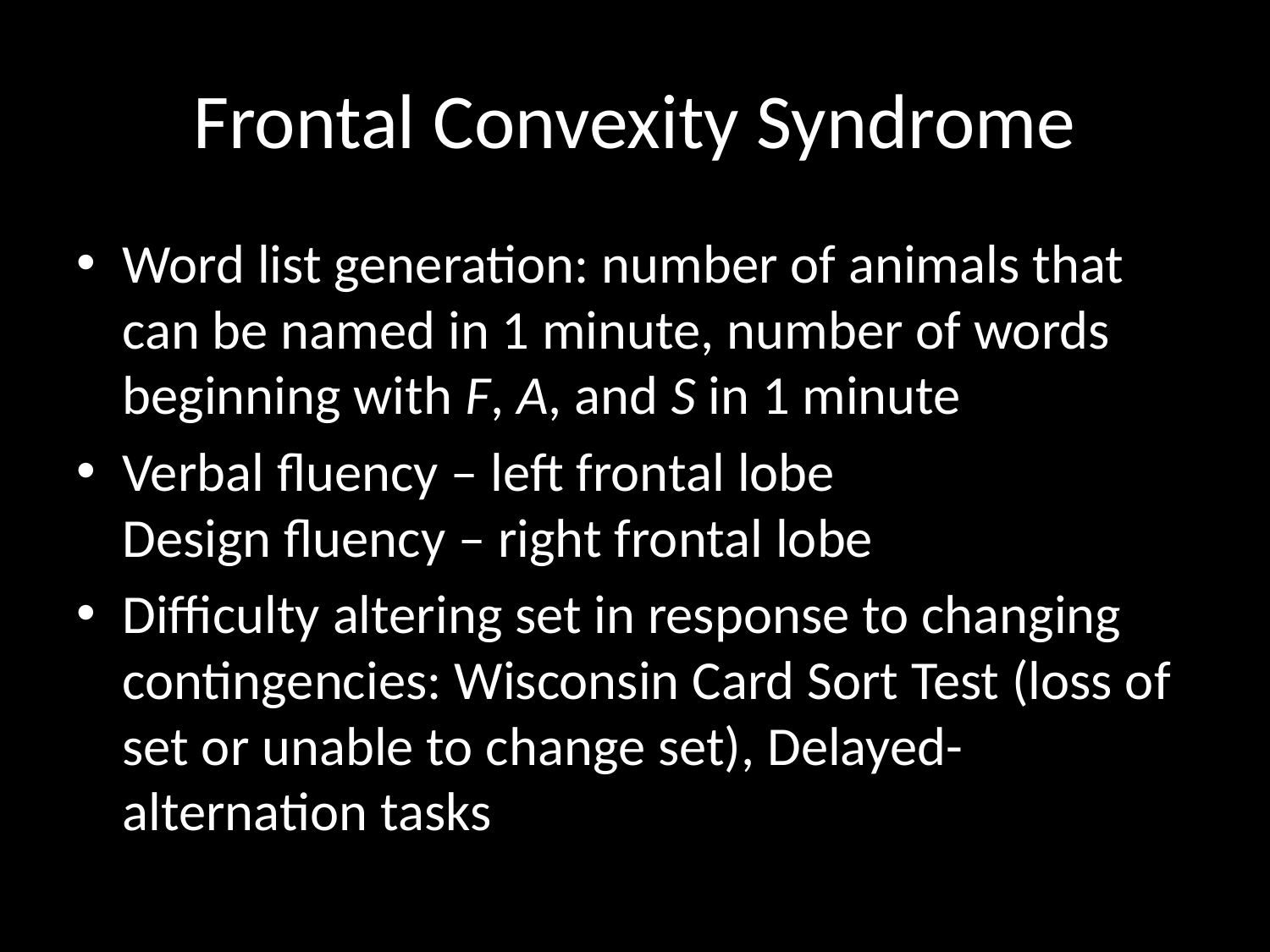

# Frontal Convexity Syndrome
Word list generation: number of animals that can be named in 1 minute, number of words beginning with F, A, and S in 1 minute
Verbal fluency – left frontal lobe
Design fluency – right frontal lobe
Difficulty altering set in response to changing contingencies: Wisconsin Card Sort Test (loss of set or unable to change set), Delayed-alternation tasks